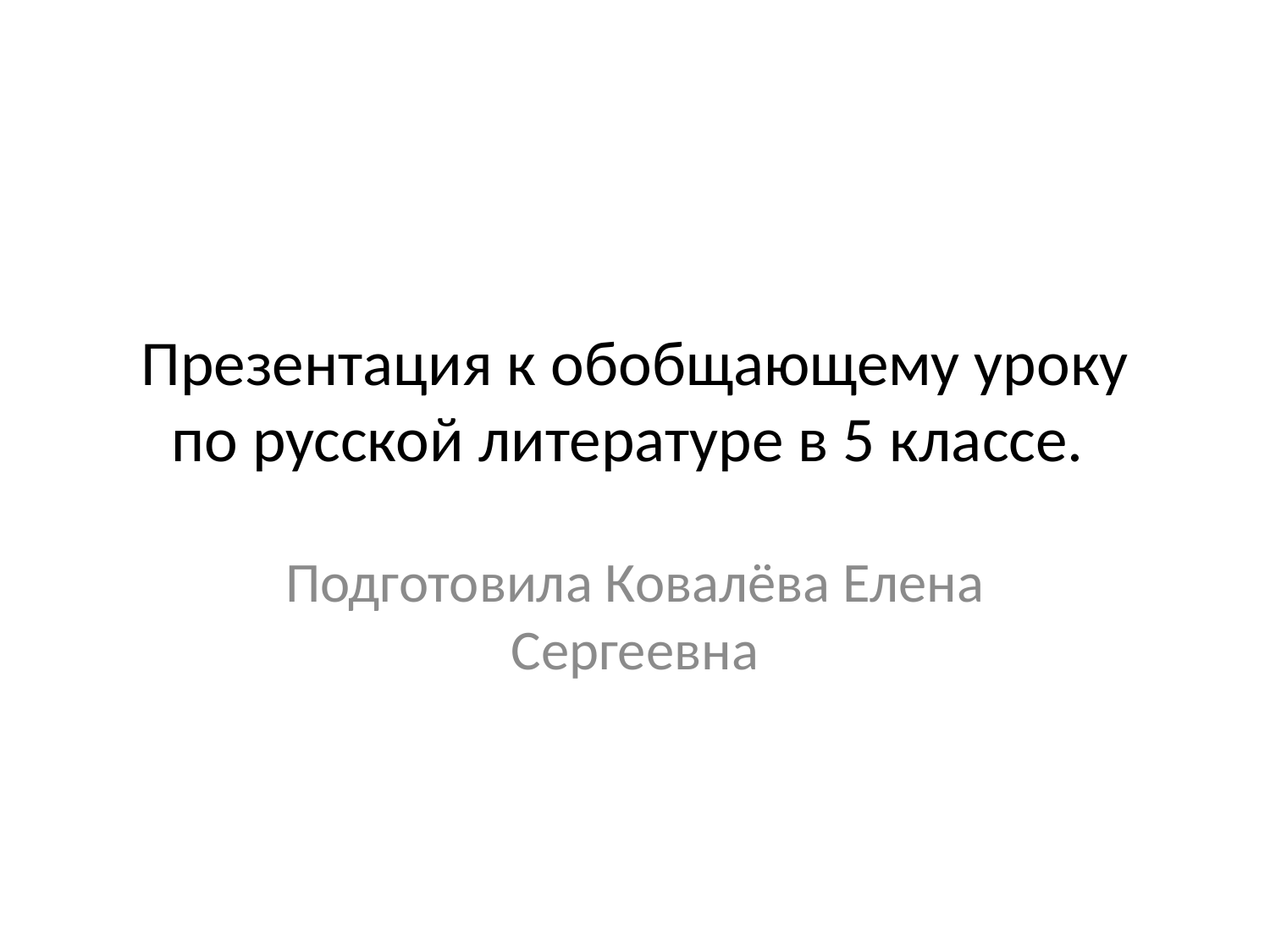

# Презентация к обобщающему уроку по русской литературе в 5 классе.
Подготовила Ковалёва Елена Сергеевна